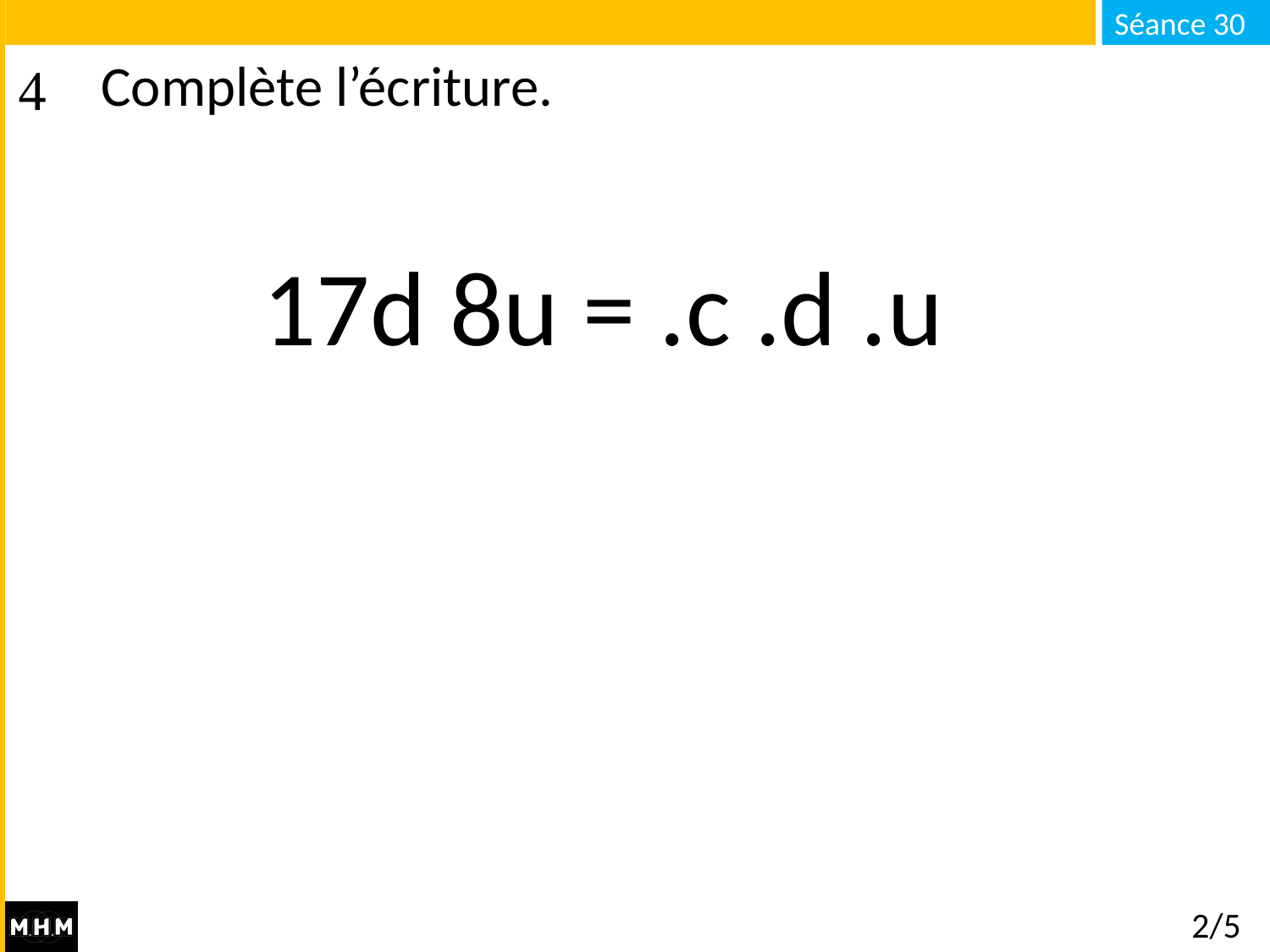

# Complète l’écriture.
17d 8u = .c .d .u
2/5